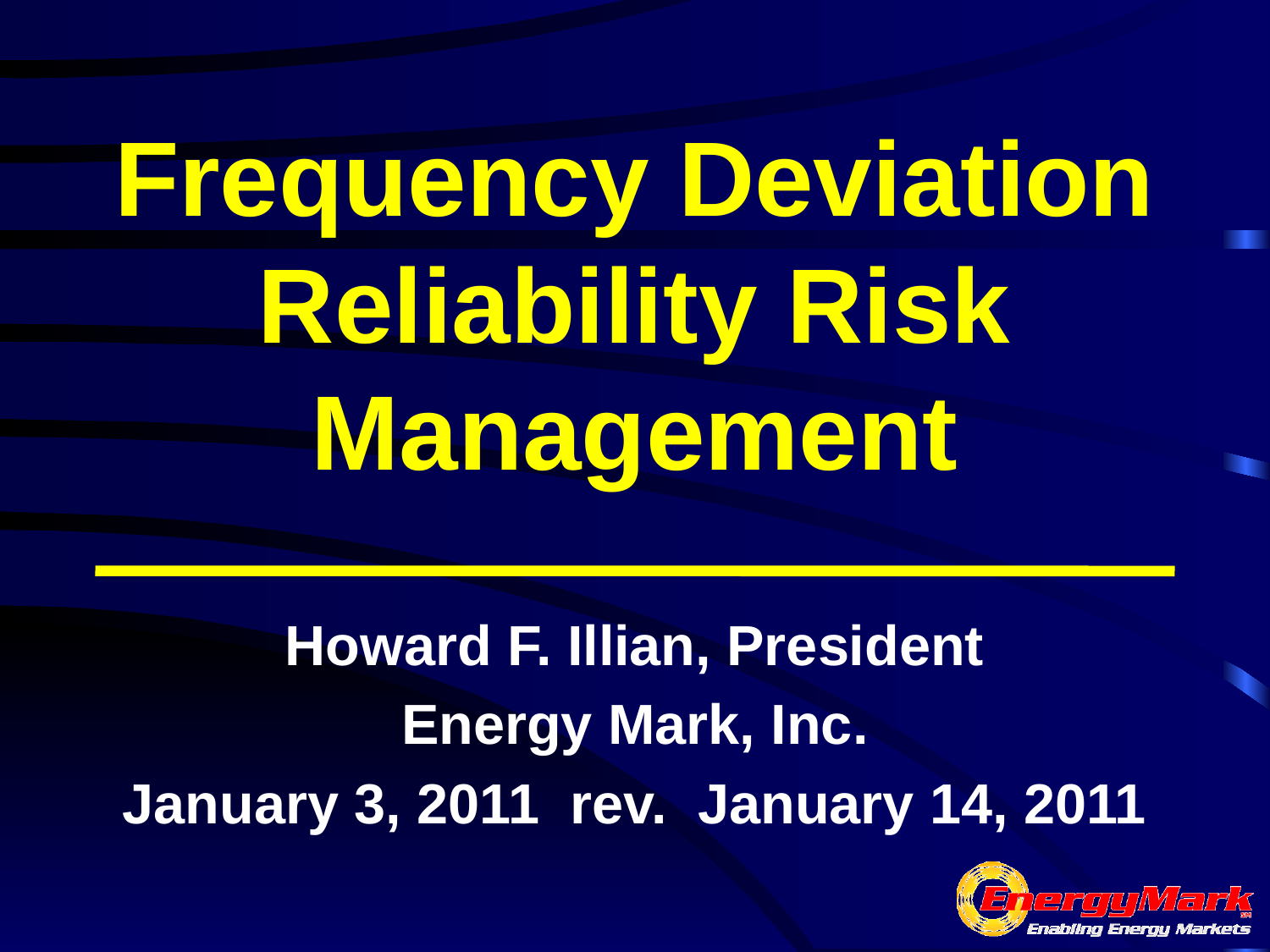

# Frequency Deviation Reliability Risk Management
Howard F. Illian, President
Energy Mark, Inc.
January 3, 2011  rev.  January 14, 2011